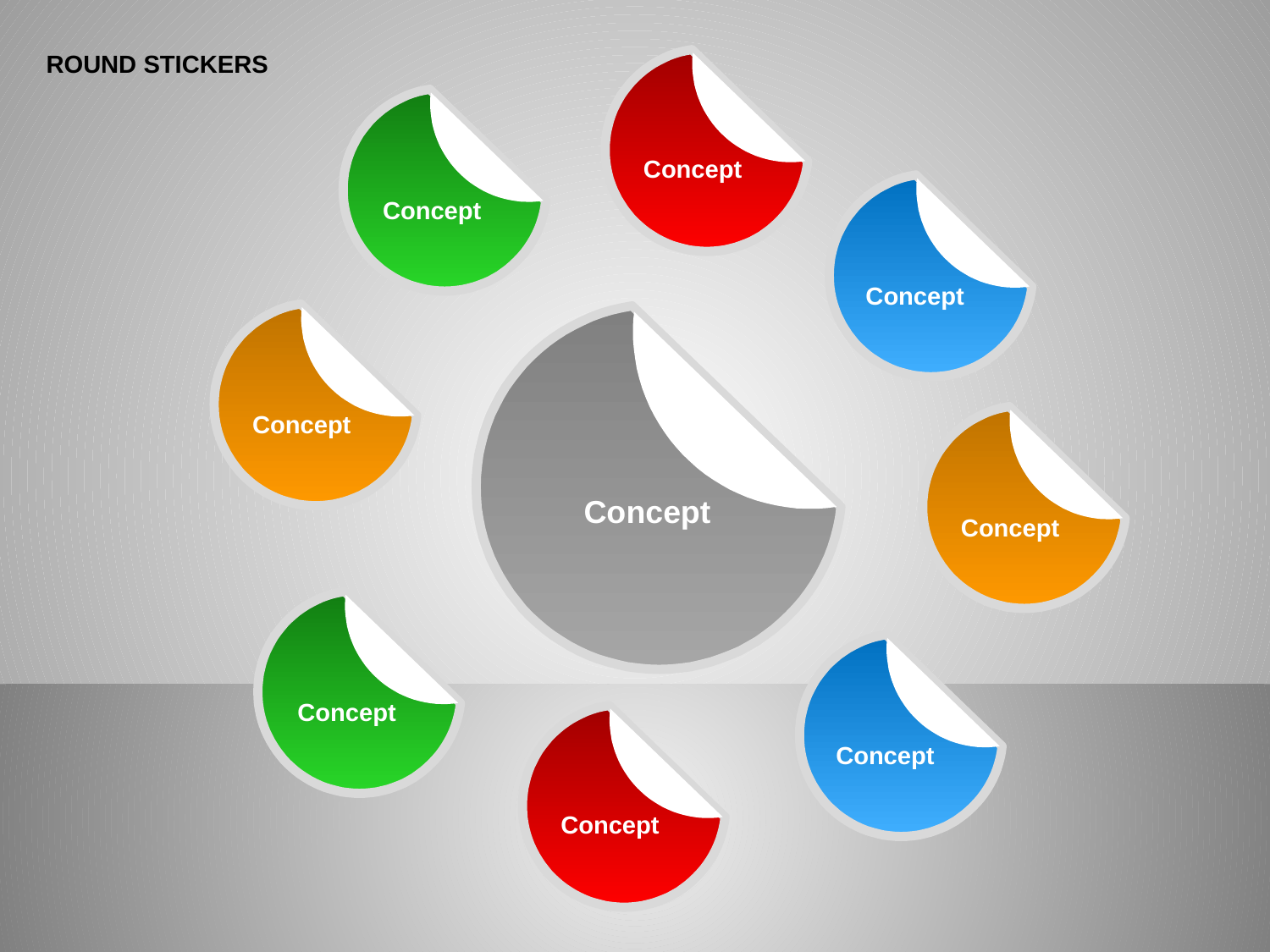

ROUND STICKERS

Concept

Concept
Concept

Concept

Concept
Concept

Concept

Concept
Concept